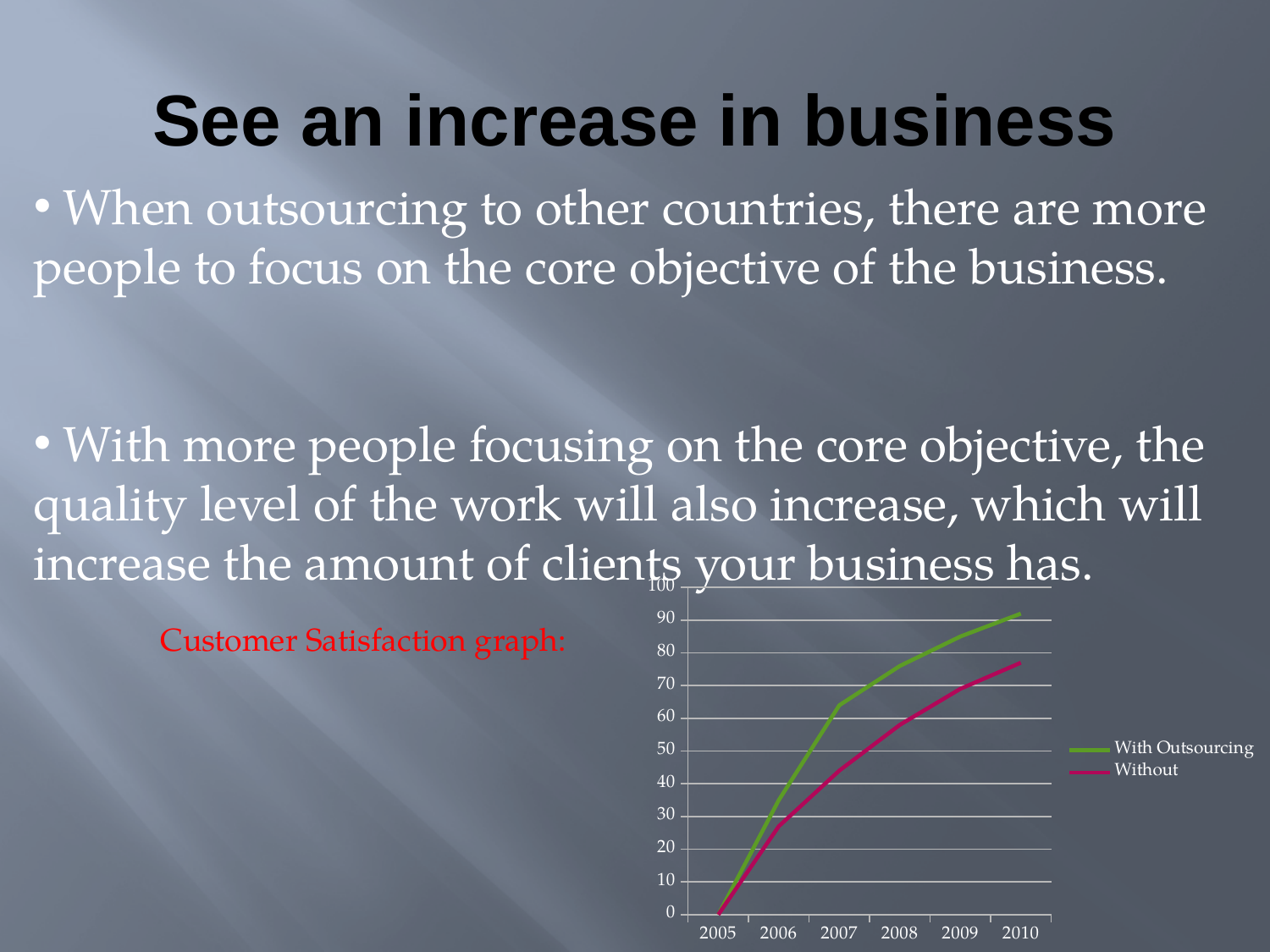

# See an increase in business
 When outsourcing to other countries, there are more people to focus on the core objective of the business.

 With more people focusing on the core objective, the quality level of the work will also increase, which will increase the amount of clients your business has.

### Chart

| Category | With Outsourcing | Without |
|---|---|---|
| 2005 | 0.0 | 0.0 |
| 2006 | 35.0 | 27.0 |
| 2007 | 64.0 | 44.0 |
| 2008 | 76.0 | 58.0 |
| 2009 | 85.0 | 69.0 |
| 2010 | 92.0 | 77.0 |
Customer Satisfaction graph: